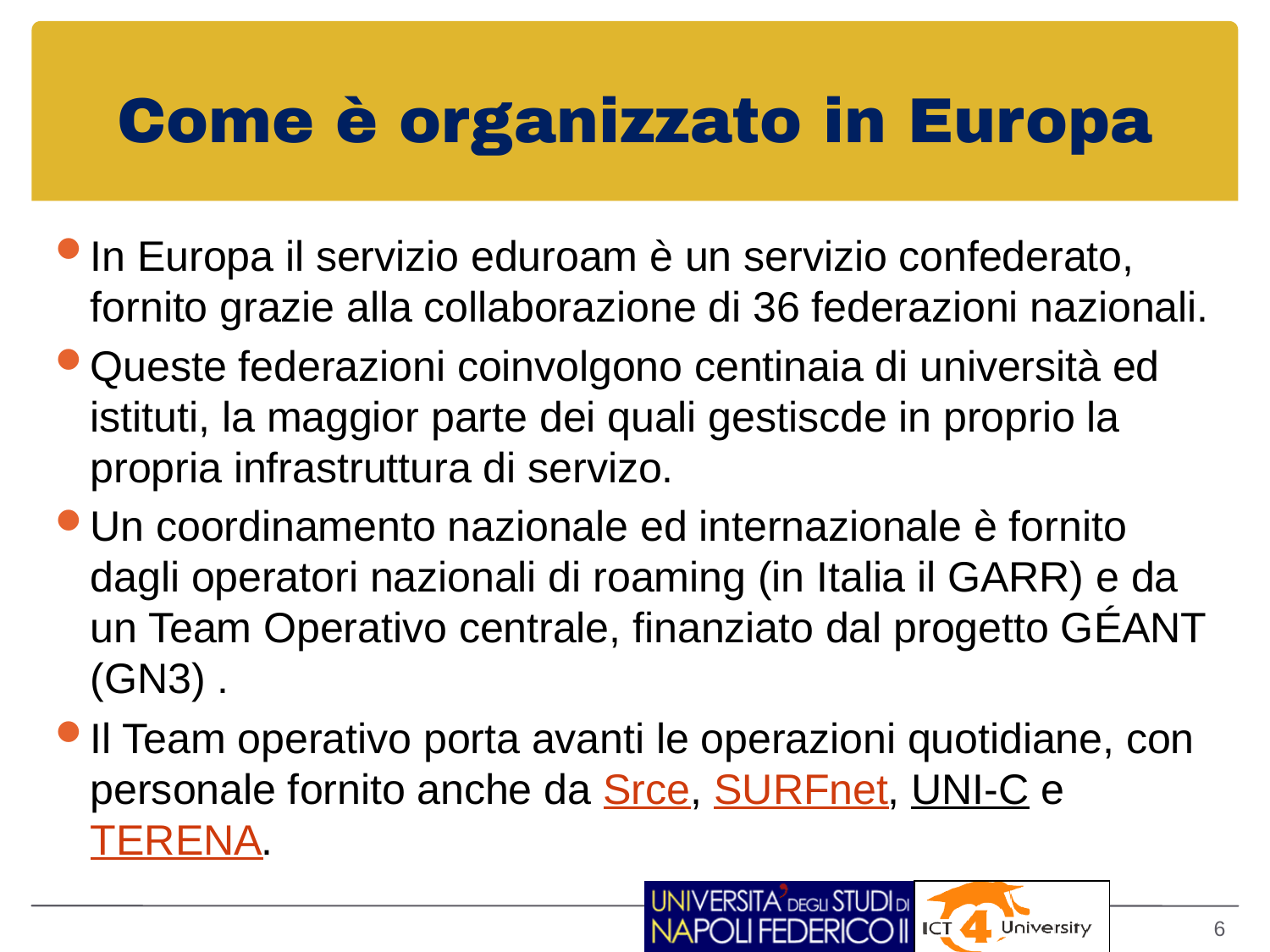

# Come è organizzato in Europa
In Europa il servizio eduroam è un servizio confederato, fornito grazie alla collaborazione di 36 federazioni nazionali.
Queste federazioni coinvolgono centinaia di università ed istituti, la maggior parte dei quali gestiscde in proprio la propria infrastruttura di servizo.
Un coordinamento nazionale ed internazionale è fornito dagli operatori nazionali di roaming (in Italia il GARR) e da un Team Operativo centrale, finanziato dal progetto GÉANT (GN3) .
Il Team operativo porta avanti le operazioni quotidiane, con personale fornito anche da Srce, SURFnet, UNI-C e TERENA.
6